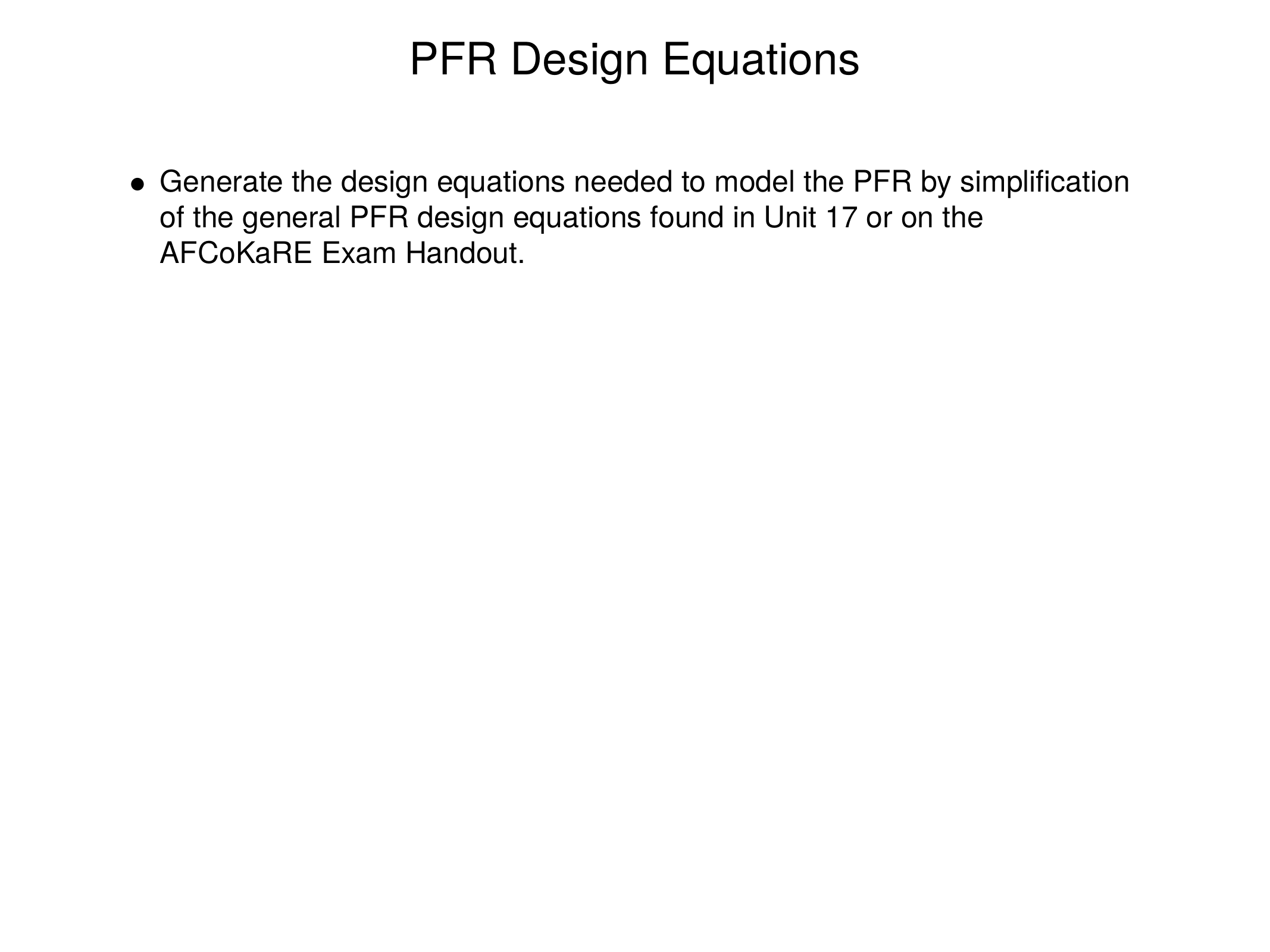

# PFR Design Equations
Generate the design equations needed to model the PFR by simplification of the general PFR design equations found in Unit 17 or on the AFCoKaRE Exam Handout.